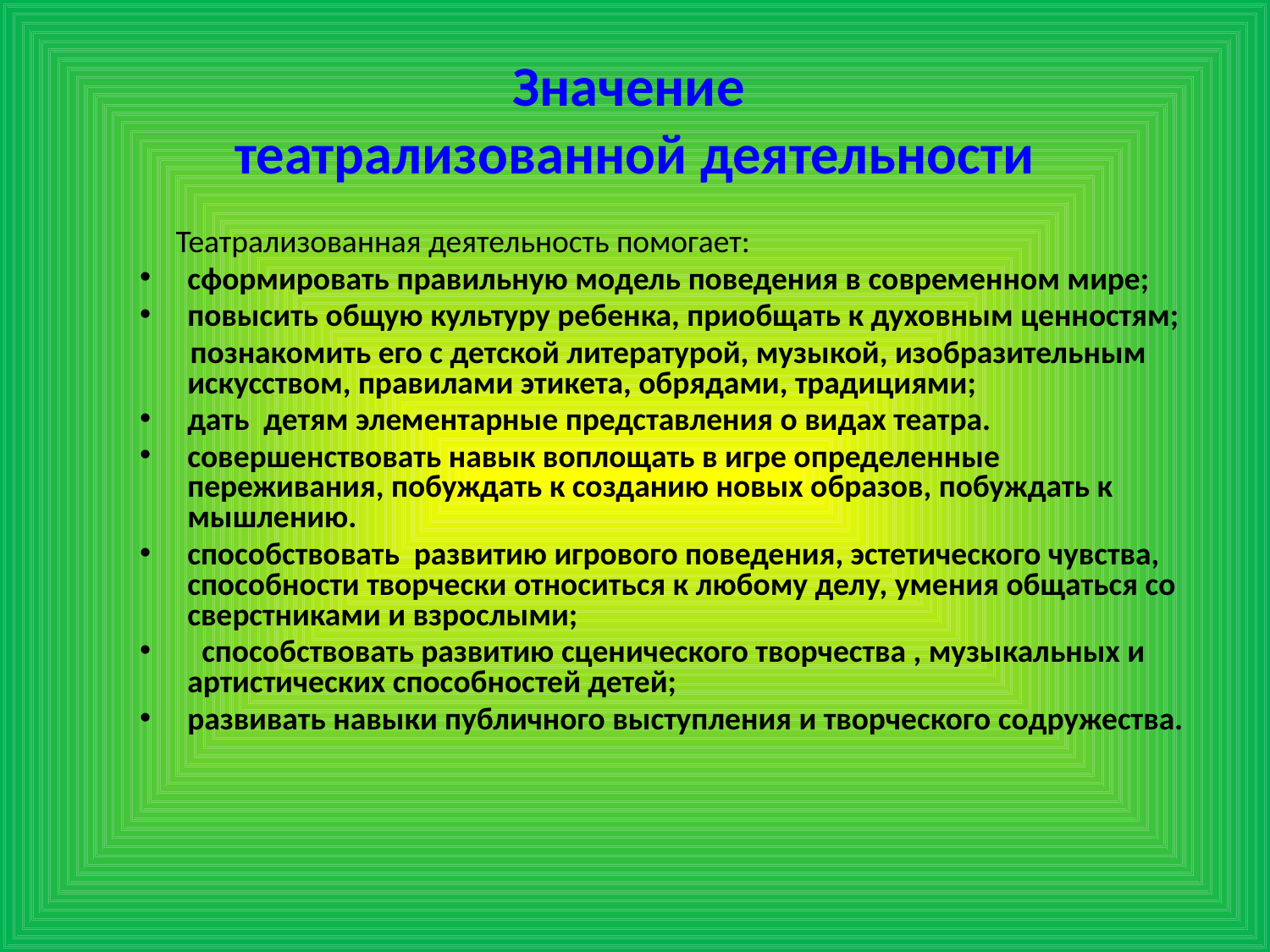

# Значение театрализованной деятельности
     Театрализованная деятельность помогает:
сформировать правильную модель поведения в современном мире;
повысить общую культуру ребенка, приобщать к духовным ценностям;
       познакомить его с детской литературой, музыкой, изобразительным искусством, правилами этикета, обрядами, традициями;
дать  детям элементарные представления о видах театра.
совершенствовать навык воплощать в игре определенные переживания, побуждать к созданию новых образов, побуждать к мышлению.
способствовать  развитию игрового поведения, эстетического чувства, способности творчески относиться к любому делу, умения общаться со сверстниками и взрослыми;
  способствовать развитию сценического творчества , музыкальных и артистических способностей детей;
развивать навыки публичного выступления и творческого содружества.